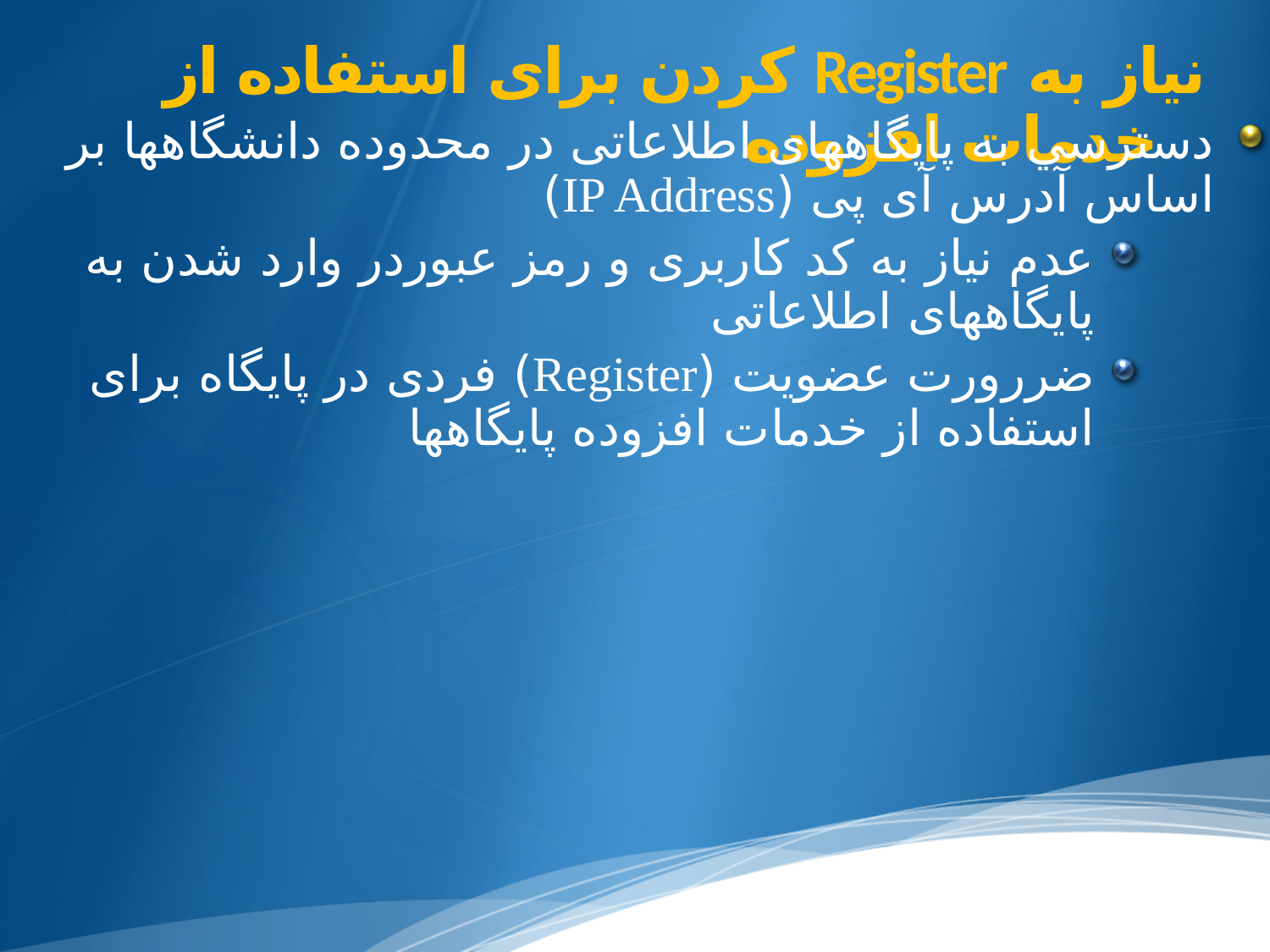

# نیاز به Register کردن برای استفاده از خدمات افزوده
دسترسي به پایگاههای اطلاعاتی در محدوده دانشگاهها بر اساس آدرس آی پی (IP Address)
عدم نیاز به کد کاربری و رمز عبوردر وارد شدن به پایگاههای اطلاعاتی
ضررورت عضویت (Register) فردی در پایگاه برای استفاده از خدمات افزوده پایگاهها